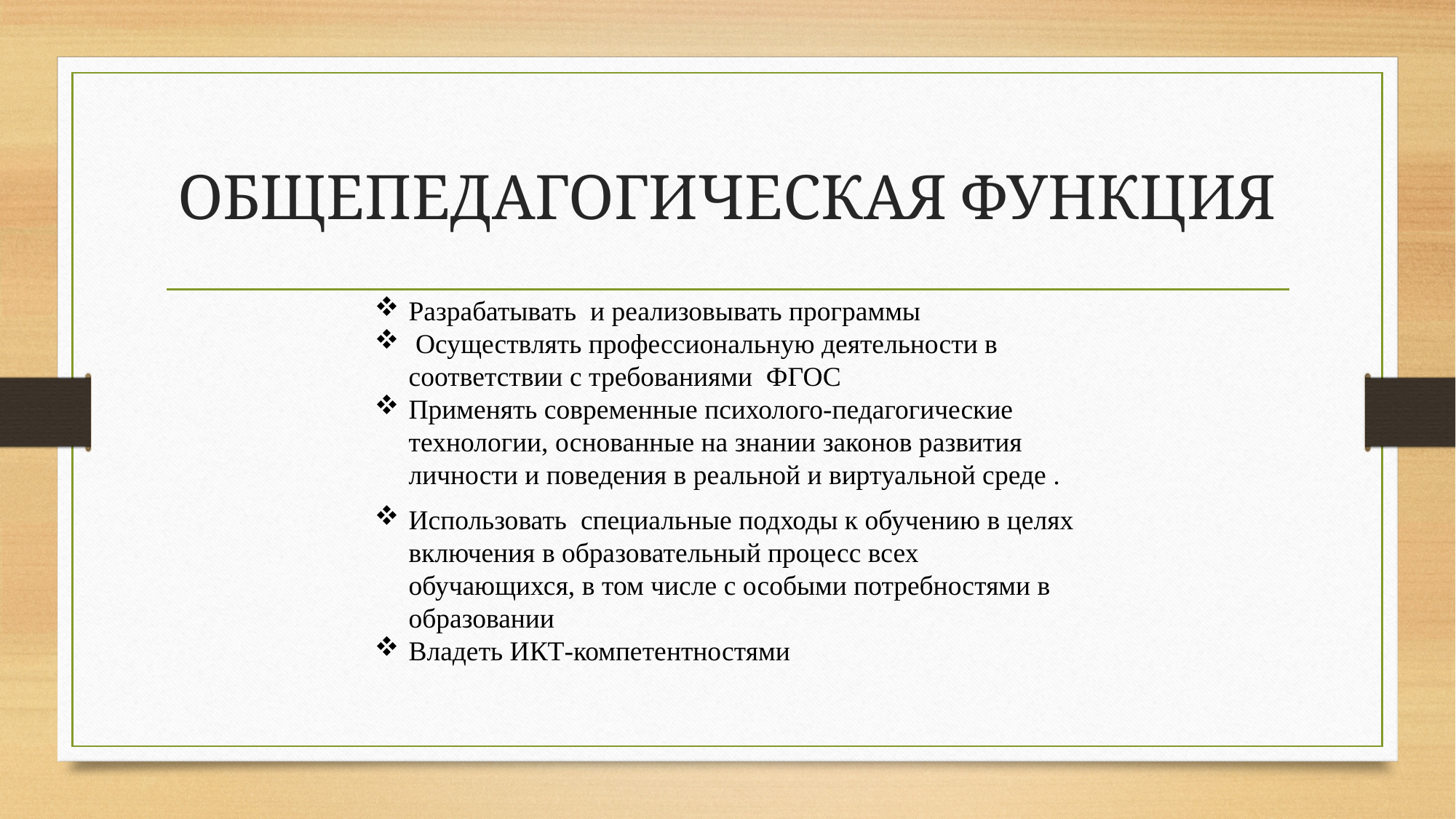

# ОБЩЕПЕДАГОГИЧЕСКАЯ ФУНКЦИЯ
Разрабатывать  и реализовывать программы
 Осуществлять профессиональную деятельности в соответствии с требованиями  ФГОС
Применять современные психолого-педагогические технологии, основанные на знании законов развития личности и поведения в реальной и виртуальной среде .
Использовать  специальные подходы к обучению в целях включения в образовательный процесс всех обучающихся, в том числе с особыми потребностями в образовании
Владеть ИКТ-компетентностями